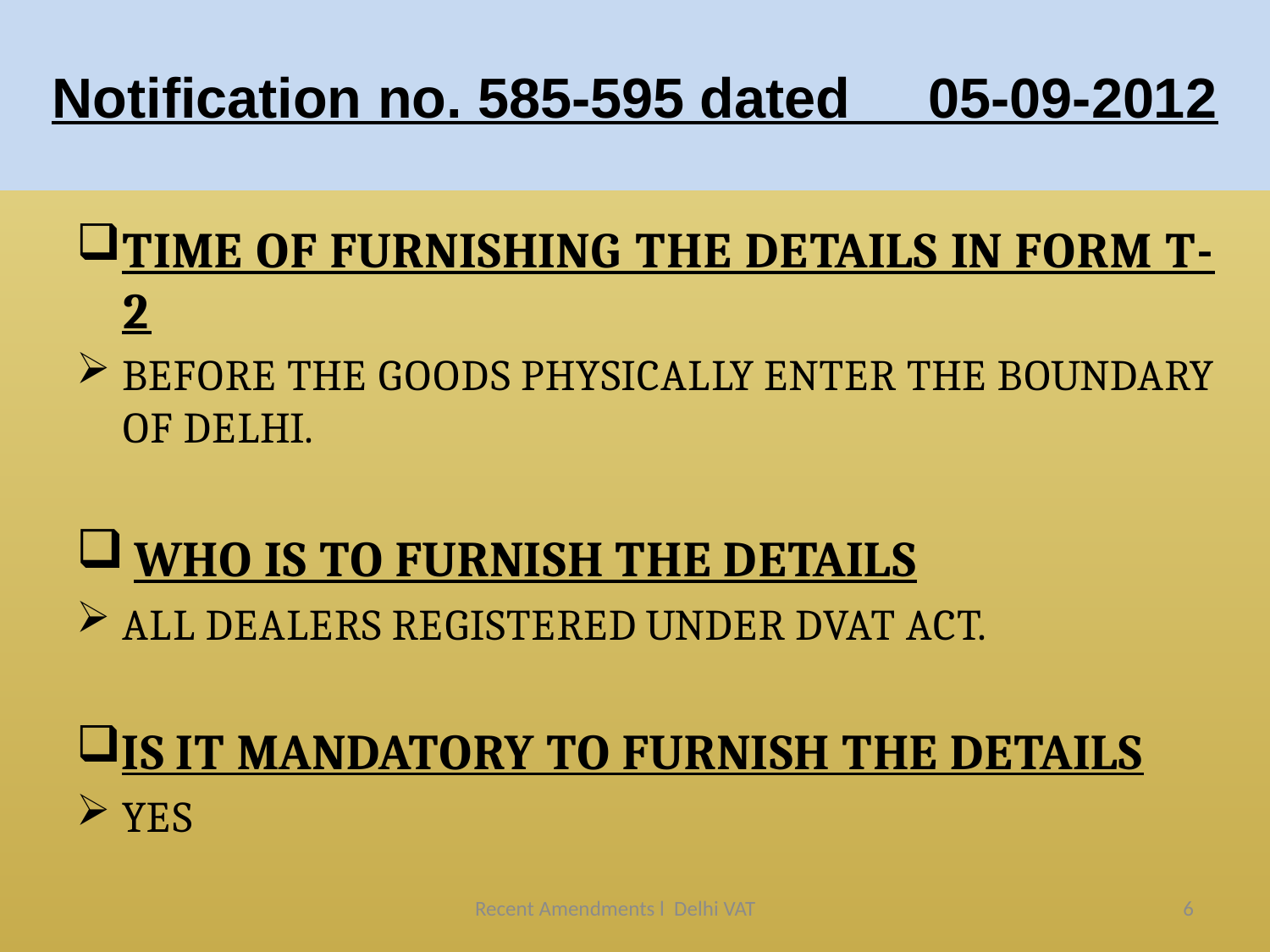

Notification no. 585-595 dated     05-09-2012
# Notification no. 585-595 dated 05-09-2012
TIME OF FURNISHING THE DETAILS IN FORM T-2
BEFORE THE GOODS PHYSICALLY ENTER THE BOUNDARY OF DELHI.

 WHO IS TO FURNISH THE DETAILS
ALL DEALERS REGISTERED UNDER DVAT ACT.

IS IT MANDATORY TO FURNISH THE DETAILS
YES
Recent Amendments l  Delhi VAT
6